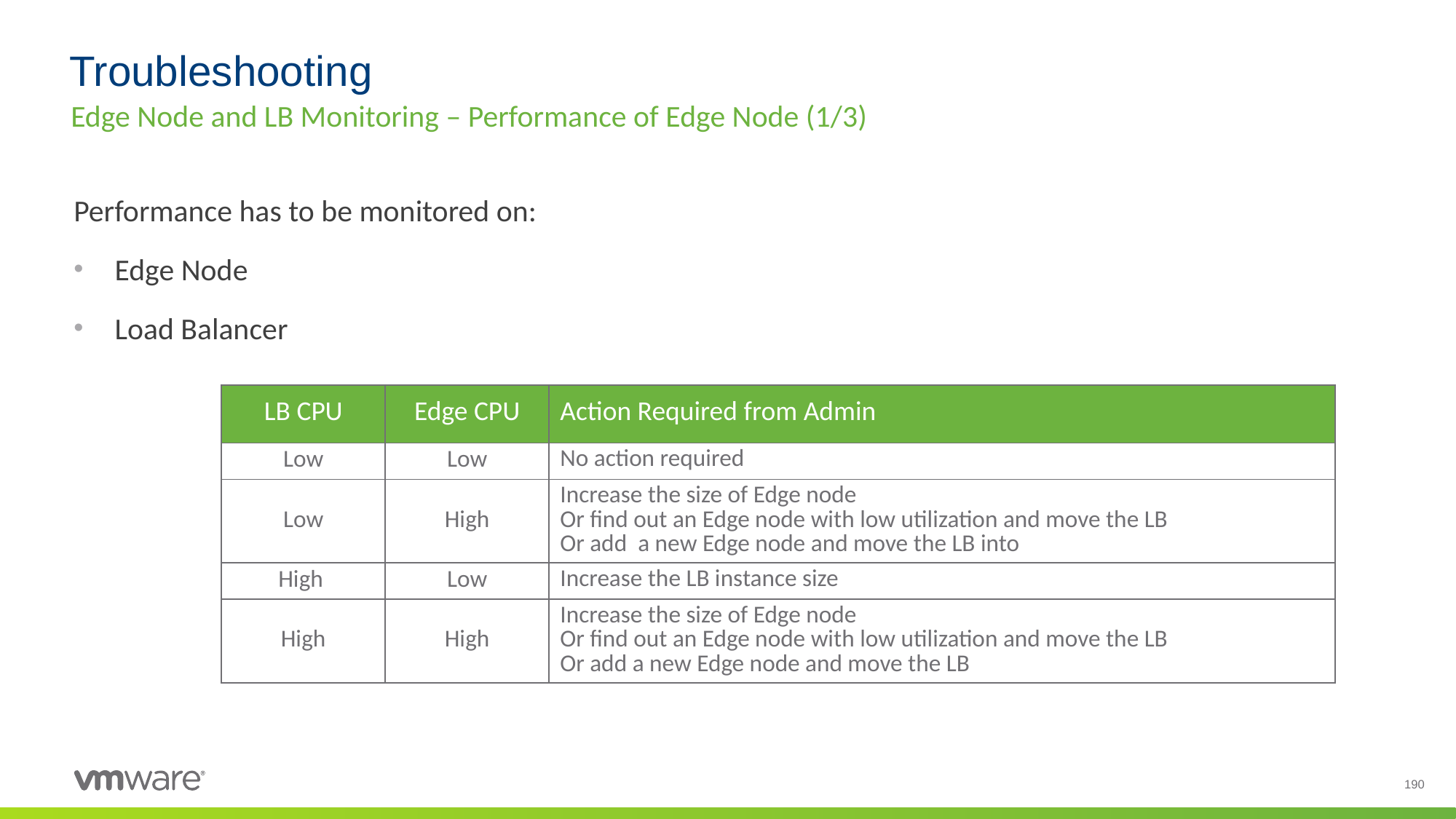

# Troubleshooting
Edge Node and LB Monitoring – Performance of Edge Node (1/3)
Performance has to be monitored on:
Edge Node
Load Balancer
| LB CPU | Edge CPU | Action Required from Admin |
| --- | --- | --- |
| Low | Low | No action required |
| Low | High | Increase the size of Edge node Or find out an Edge node with low utilization and move the LB Or add  a new Edge node and move the LB into |
| High | Low | Increase the LB instance size |
| High | High | Increase the size of Edge node Or find out an Edge node with low utilization and move the LB Or add a new Edge node and move the LB |